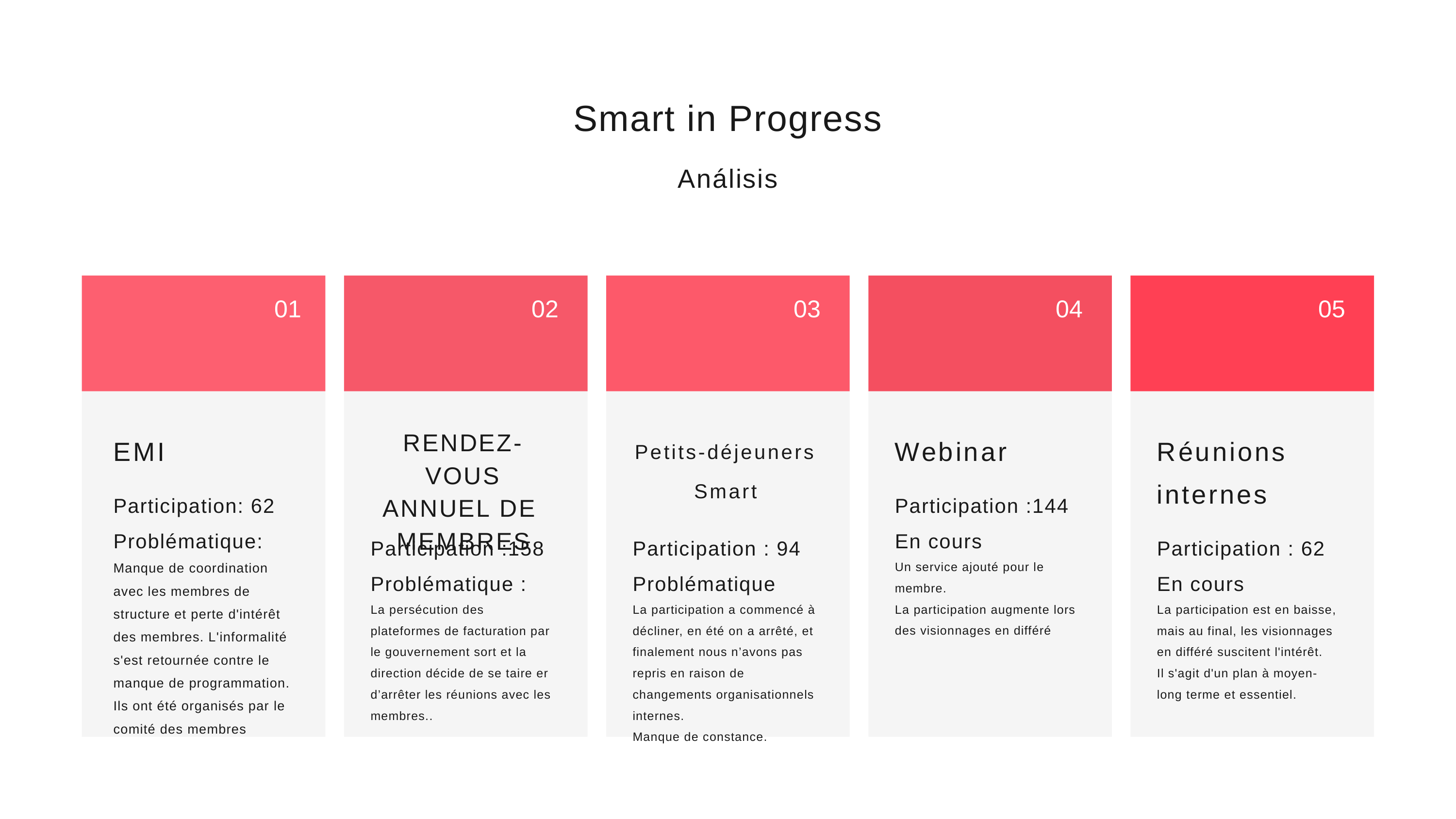

Smart in Progress
Análisis

01
02
03
04
05
EMI
Participation: 62
Problématique:
Manque de coordination avec les membres de structure et perte d'intérêt des membres. L'informalité s'est retournée contre le manque de programmation.
Ils ont été organisés par le comité des membres

RENDEZ-VOUS ANNUEL DE
MEMBRES
Participation :158
Problématique :
La persécution des plateformes de facturation par le gouvernement sort et la direction décide de se taire er d’arrêter les réunions avec les membres..
Petits-déjeuners Smart
Participation : 94
Problématique
La participation a commencé à décliner, en été on a arrêté, et finalement nous n’avons pas repris en raison de changements organisationnels internes.
Manque de constance.
Webinar
Participation :144
En cours
Un service ajouté pour le membre.
La participation augmente lors des visionnages en différé
Réunions internes
Participation : 62
En cours
La participation est en baisse, mais au final, les visionnages en différé suscitent l'intérêt.
Il s'agit d'un plan à moyen-long terme et essentiel.